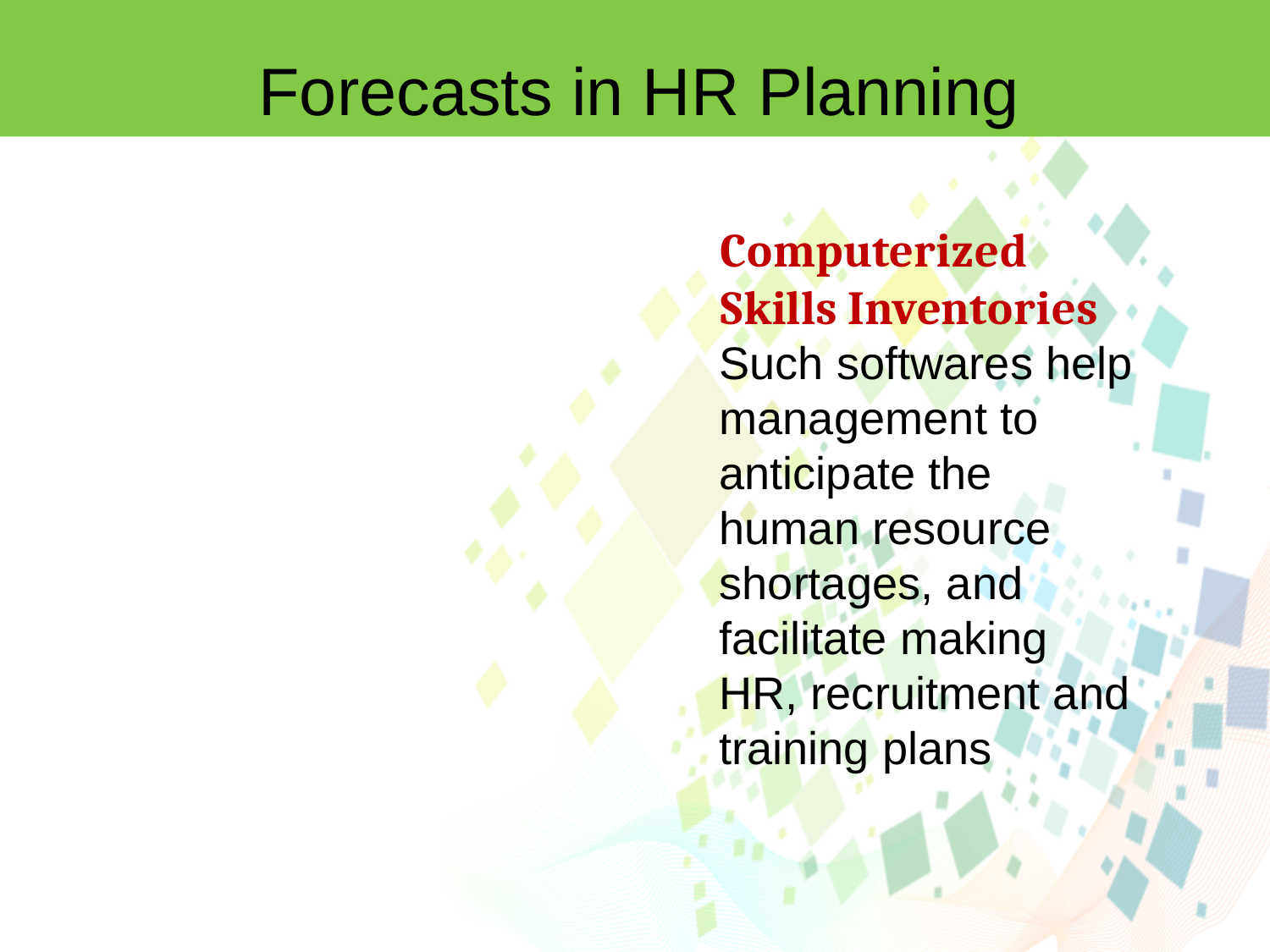

Forecasts in HR Planning
Computerized Skills Inventories
Such softwares help management to anticipate the human resource shortages, and facilitate making HR, recruitment and training plans